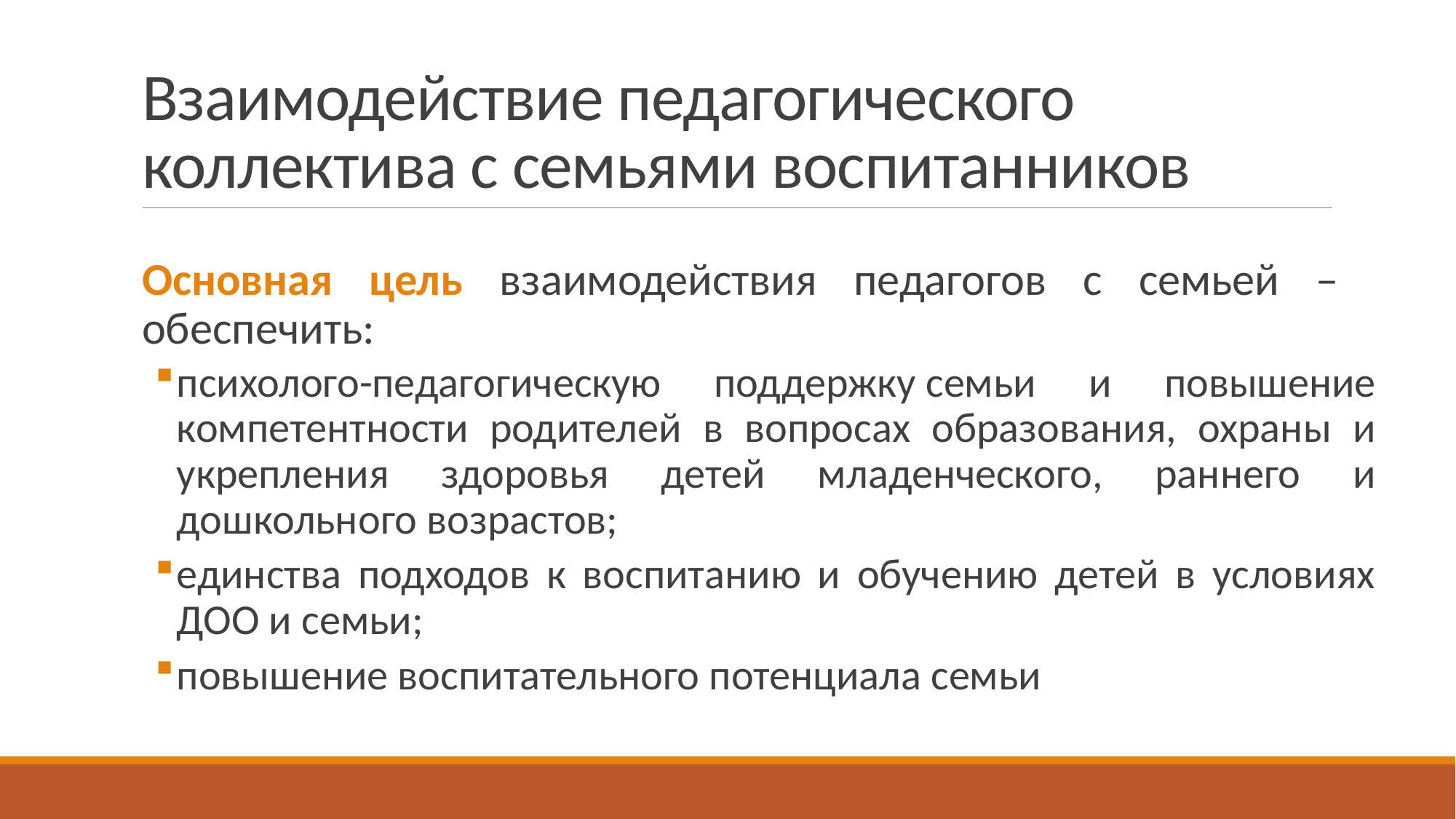

# Взаимодействие педагогического коллектива с семьями воспитанников
Основная цель взаимодействия педагогов с семьей –  обеспечить:
психолого-педагогическую поддержку семьи и повышение компетентности родителей в вопросах образования, охраны и укрепления здоровья детей младенческого, раннего и дошкольного возрастов;
единства подходов к воспитанию и обучению детей в условиях ДОО и семьи;
повышение воспитательного потенциала семьи